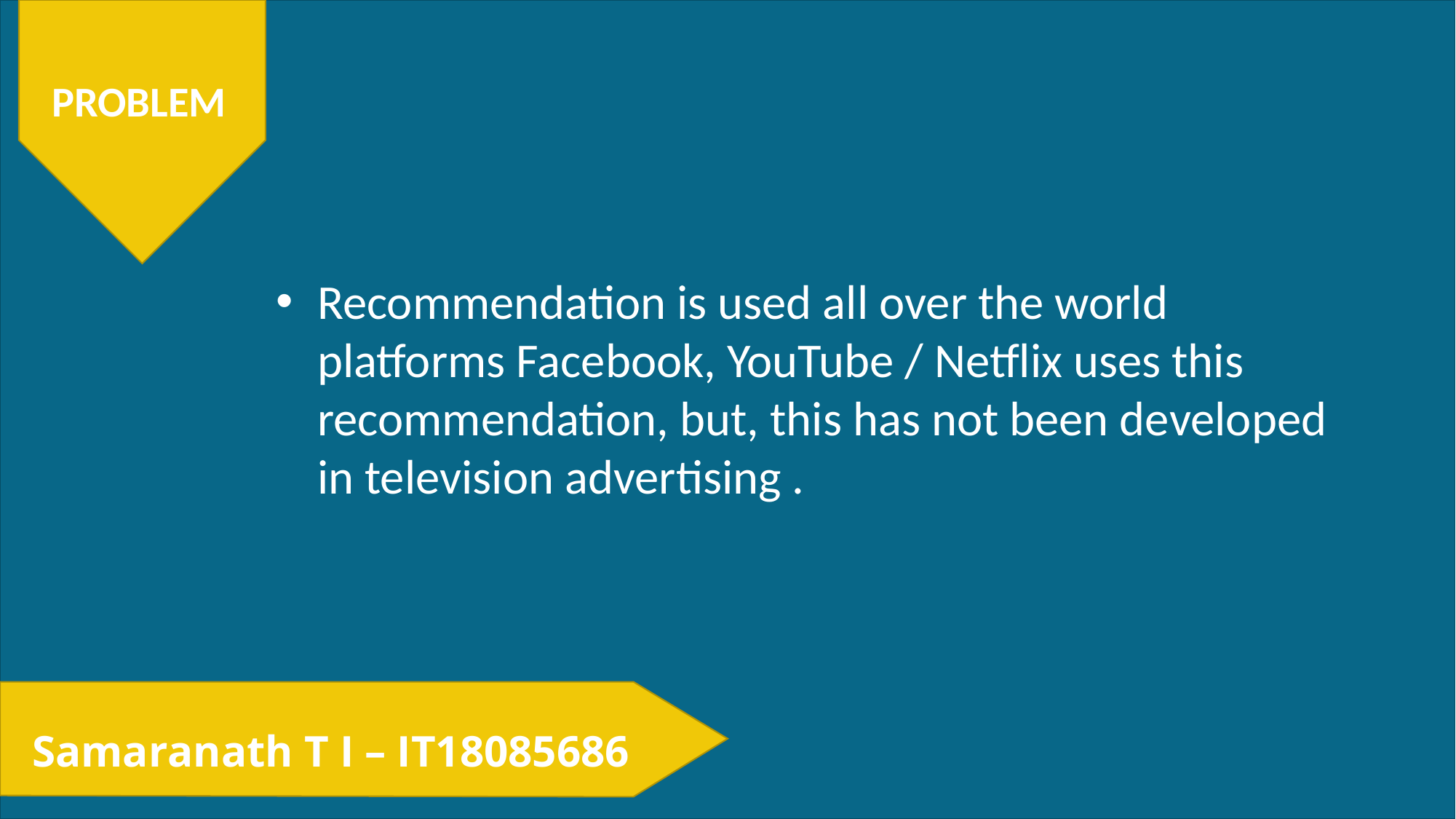

PROBLEM
Recommendation is used all over the world platforms Facebook, YouTube / Netflix uses this  recommendation, but, this has not been developed in television advertising .

Samaranath T I – IT18085686